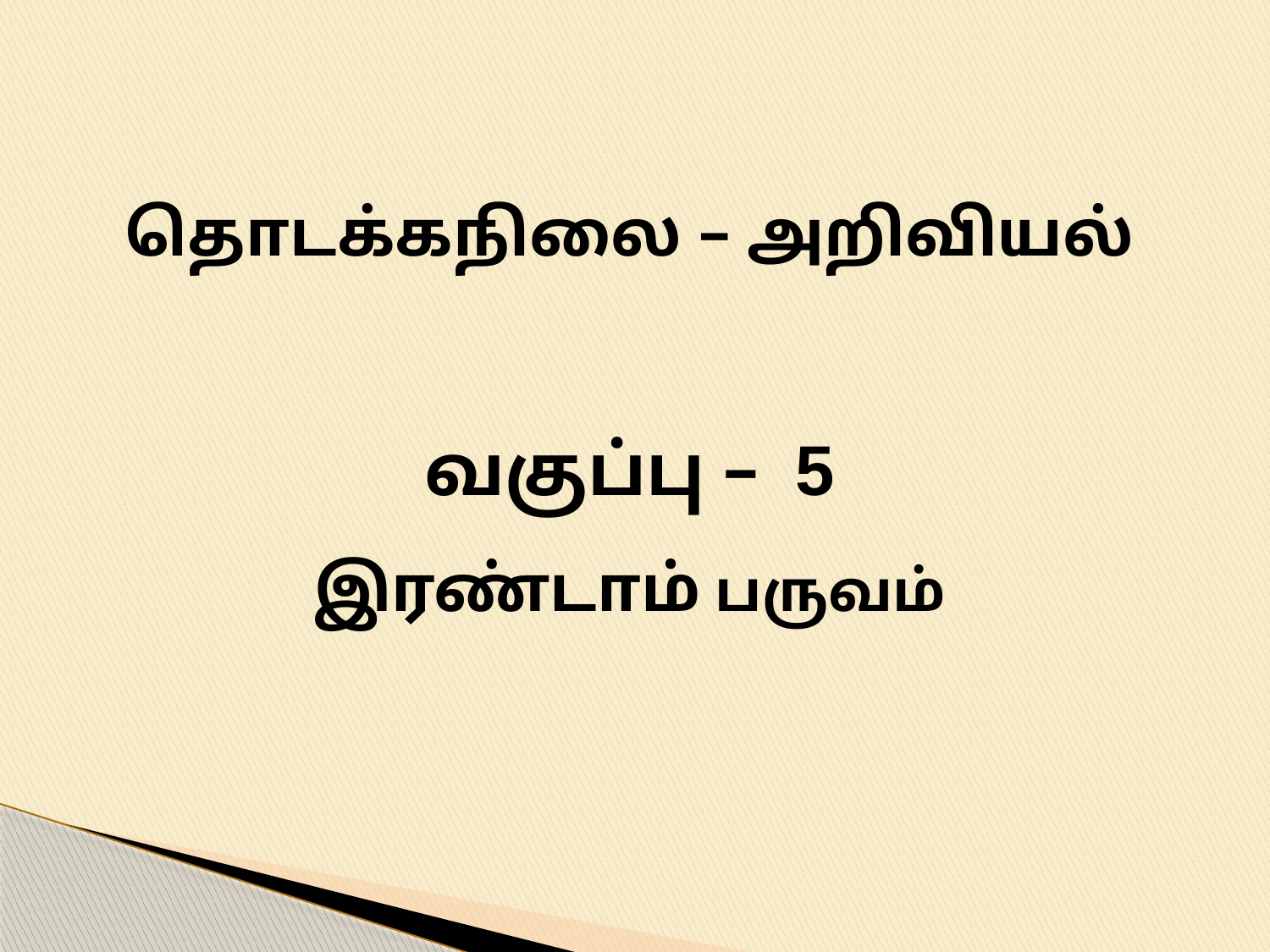

தொடக்கநிலை – அறிவியல்
வகுப்பு –  5
இரண்டாம் பருவம்